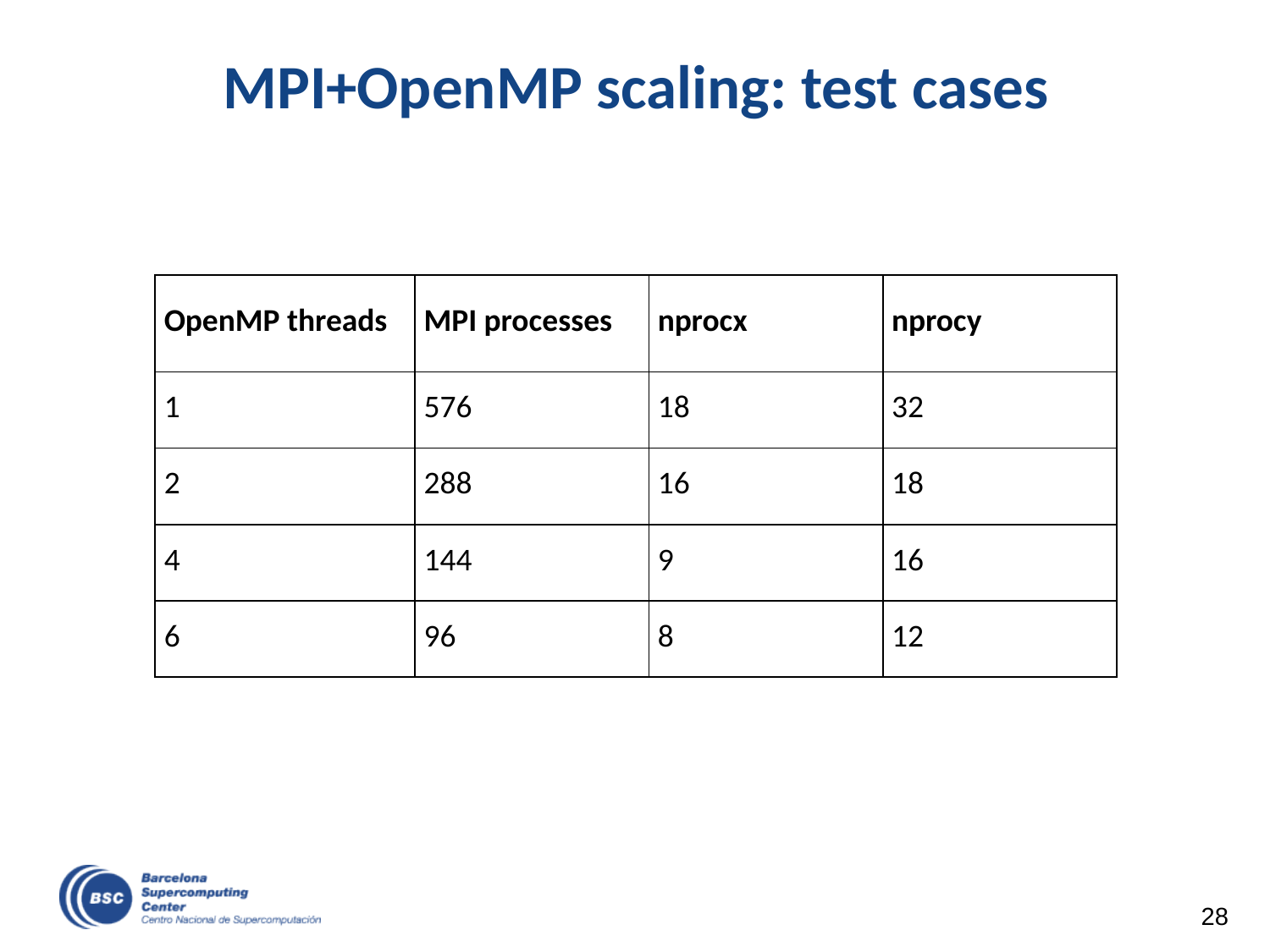

# MPI+OpenMP scaling: test cases
| OpenMP threads | MPI processes | nprocx | nprocy |
| --- | --- | --- | --- |
| 1 | 576 | 18 | 32 |
| 2 | 288 | 16 | 18 |
| 4 | 144 | 9 | 16 |
| 6 | 96 | 8 | 12 |
28